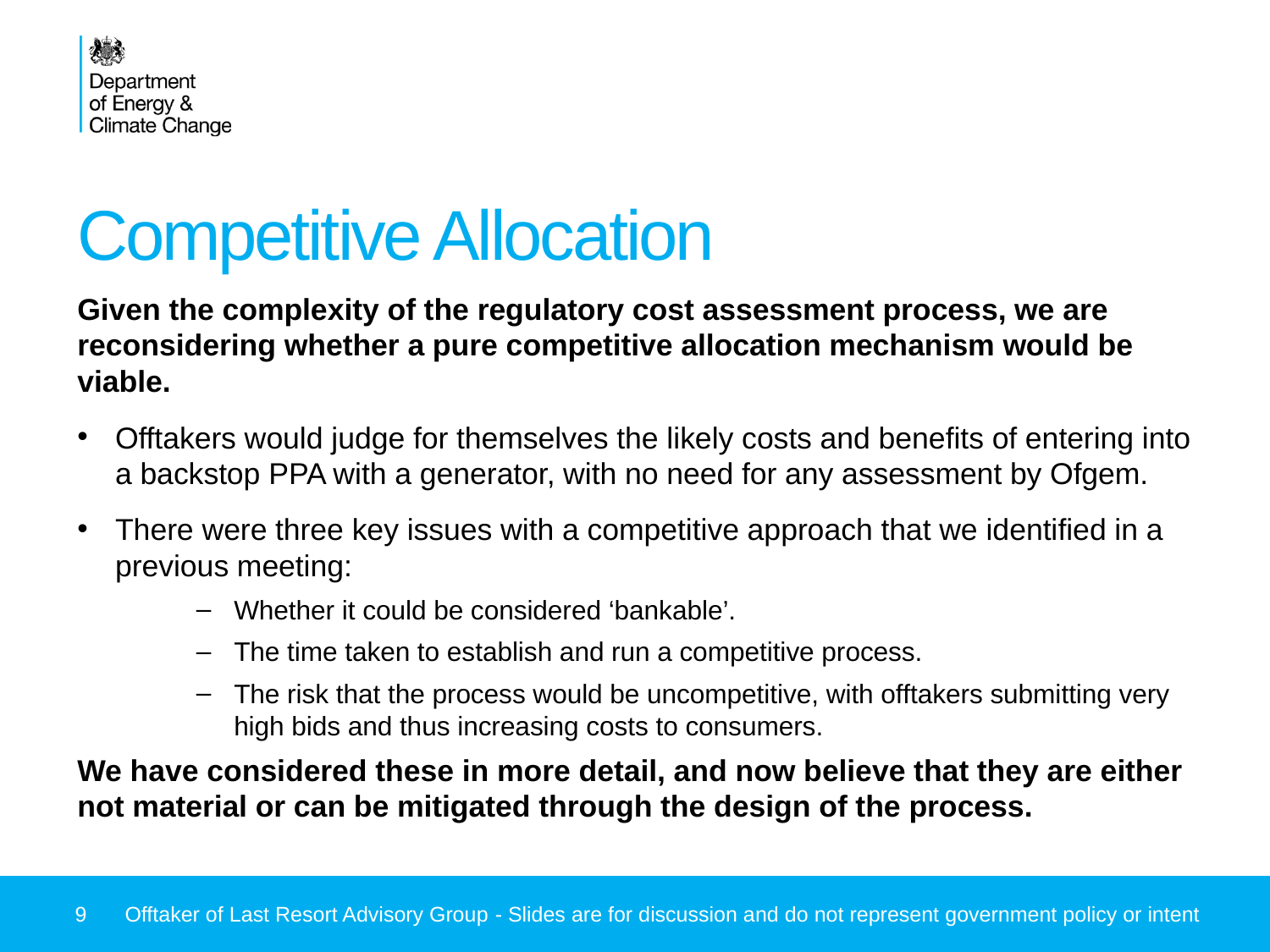

# Competitive Allocation
Given the complexity of the regulatory cost assessment process, we are reconsidering whether a pure competitive allocation mechanism would be viable.
Offtakers would judge for themselves the likely costs and benefits of entering into a backstop PPA with a generator, with no need for any assessment by Ofgem.
There were three key issues with a competitive approach that we identified in a previous meeting:
Whether it could be considered ‘bankable’.
The time taken to establish and run a competitive process.
The risk that the process would be uncompetitive, with offtakers submitting very high bids and thus increasing costs to consumers.
We have considered these in more detail, and now believe that they are either not material or can be mitigated through the design of the process.

9
Offtaker of Last Resort Advisory Group - Slides are for discussion and do not represent government policy or intent